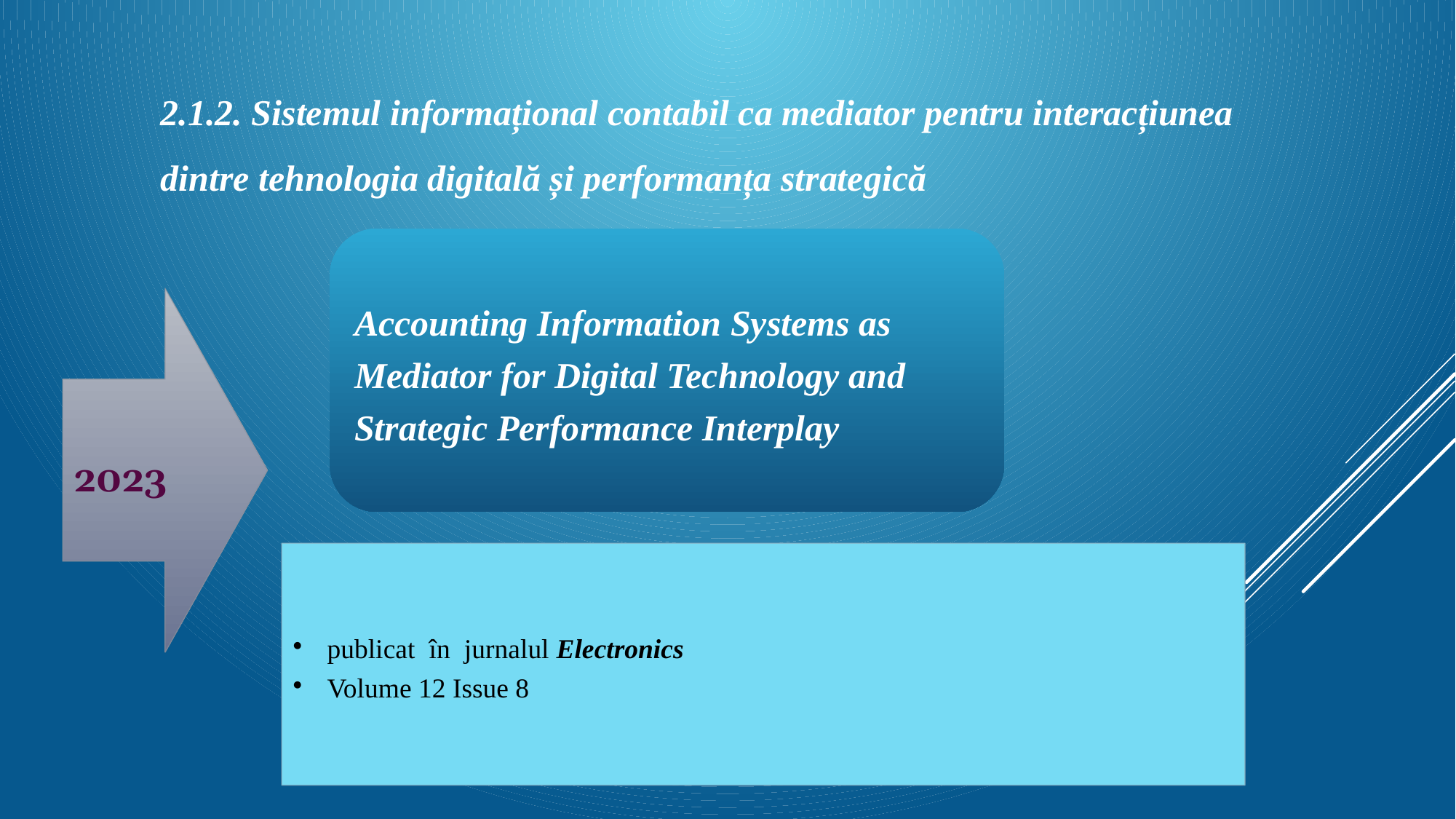

2.1.2. Sistemul informațional contabil ca mediator pentru interacțiunea dintre tehnologia digitală și performanța strategică
Accounting Information Systems as Mediator for Digital Technology and Strategic Performance Interplay
publicat  în  jurnalul Electronics
Volume 12 Issue 8
2023